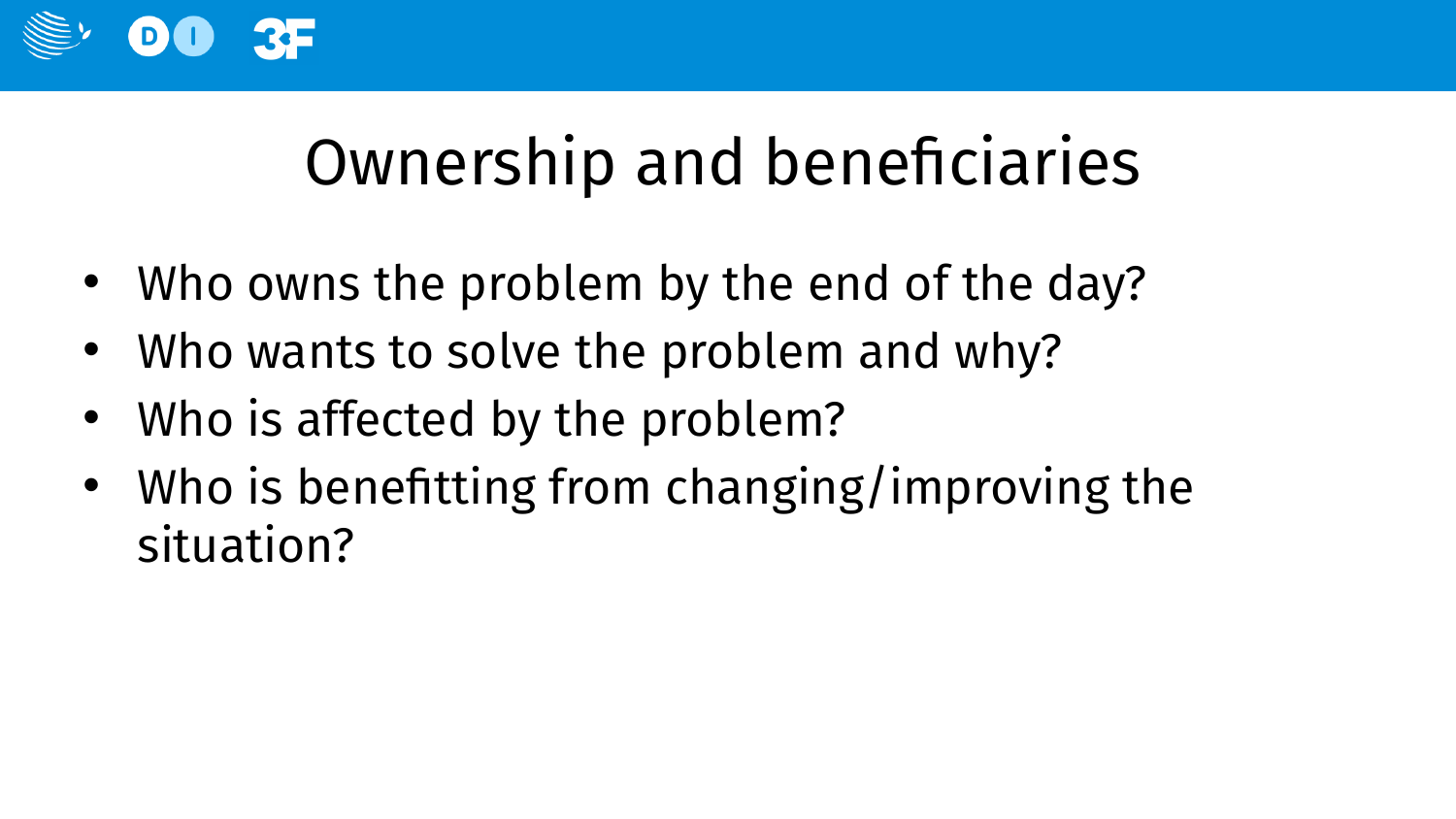

# Ownership and beneficiaries
Who owns the problem by the end of the day?
Who wants to solve the problem and why?
Who is affected by the problem?
Who is benefitting from changing/improving the situation?